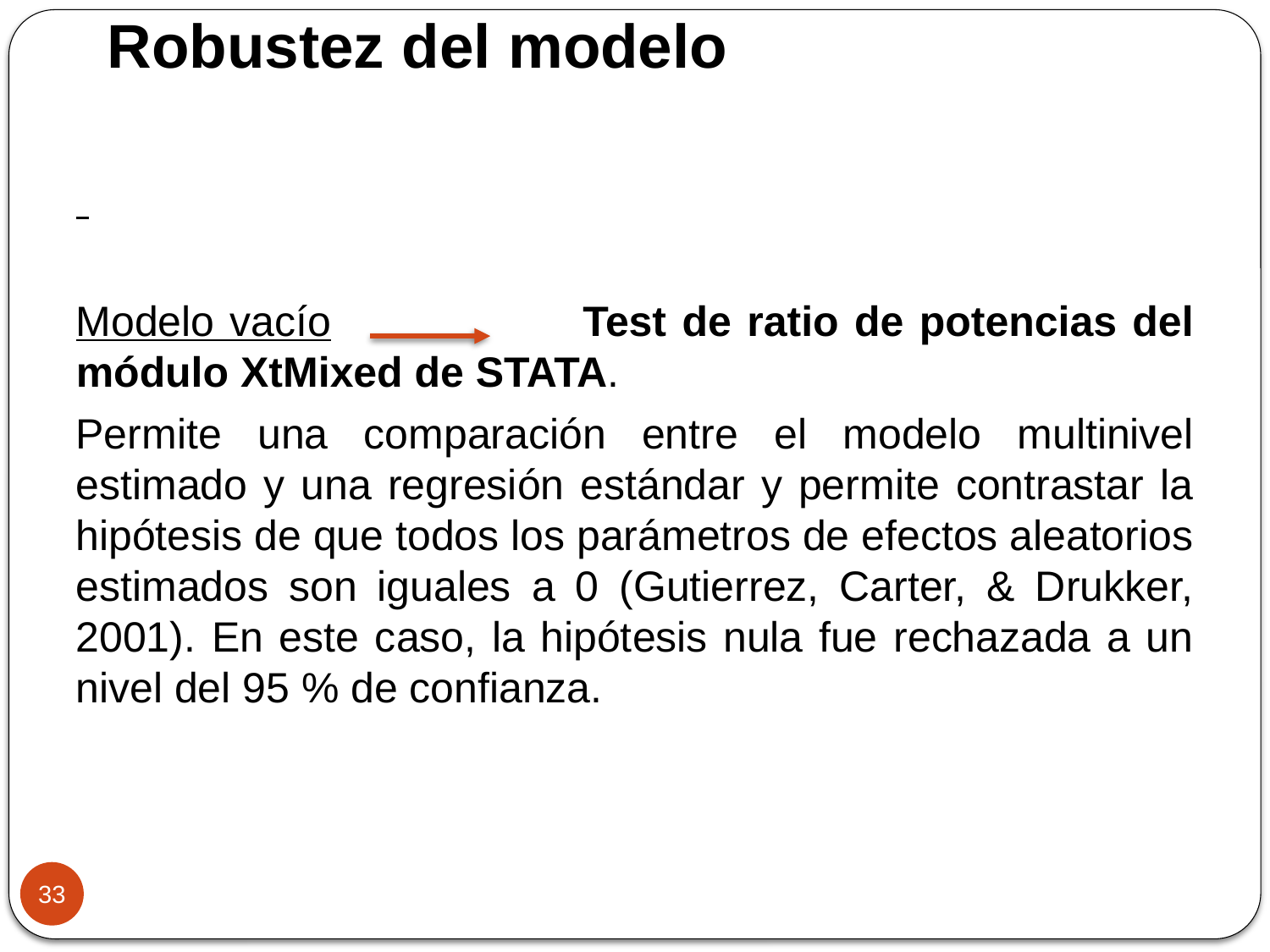

Robustez del modelo

Modelo vacío                Test de ratio de potencias del módulo XtMixed de STATA.
Permite una comparación entre el modelo multinivel estimado y una regresión estándar y permite contrastar la hipótesis de que todos los parámetros de efectos aleatorios estimados son iguales a 0 (Gutierrez, Carter, & Drukker, 2001). En este caso, la hipótesis nula fue rechazada a un nivel del 95 % de confianza.
33